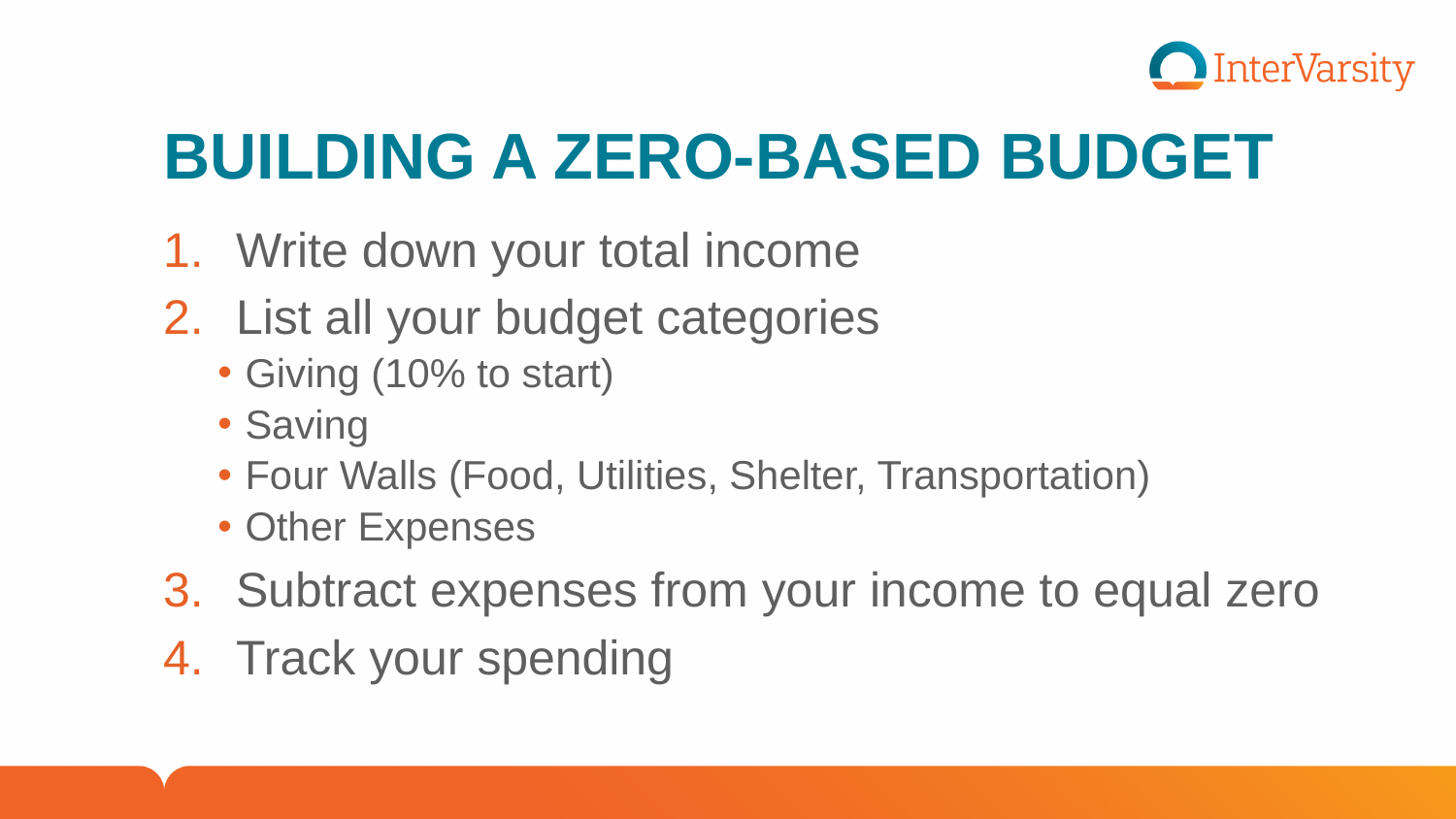

# BUILDING A ZERO-BASED BUDGET
Write down your total income
List all your budget categories
Giving (10% to start)
Saving
Four Walls (Food, Utilities, Shelter, Transportation)
Other Expenses
Subtract expenses from your income to equal zero
Track your spending